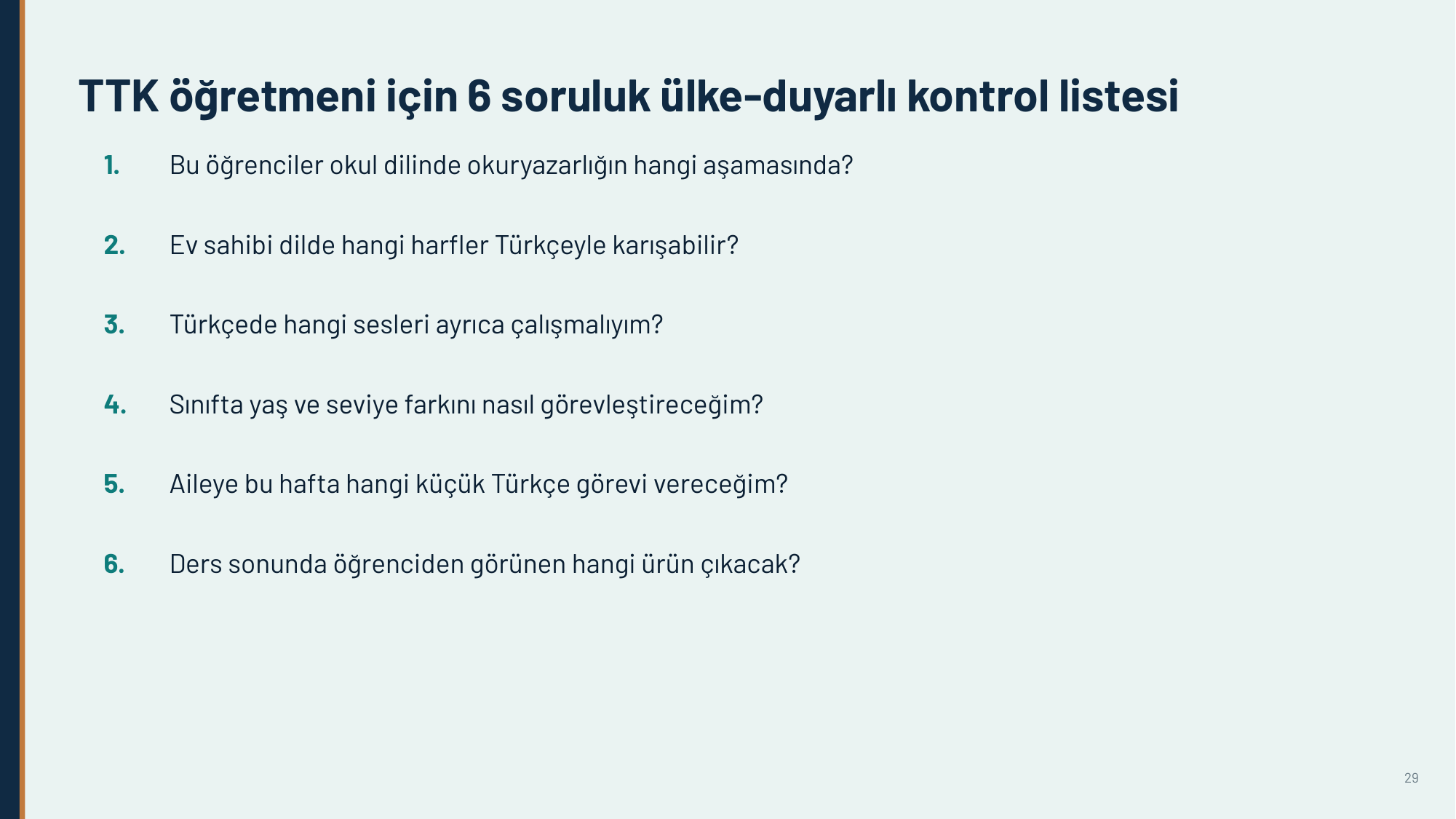

TTK öğretmeni için 6 soruluk ülke-duyarlı kontrol listesi
1.
Bu öğrenciler okul dilinde okuryazarlığın hangi aşamasında?
2.
Ev sahibi dilde hangi harfler Türkçeyle karışabilir?
3.
Türkçede hangi sesleri ayrıca çalışmalıyım?
4.
Sınıfta yaş ve seviye farkını nasıl görevleştireceğim?
5.
Aileye bu hafta hangi küçük Türkçe görevi vereceğim?
6.
Ders sonunda öğrenciden görünen hangi ürün çıkacak?
29